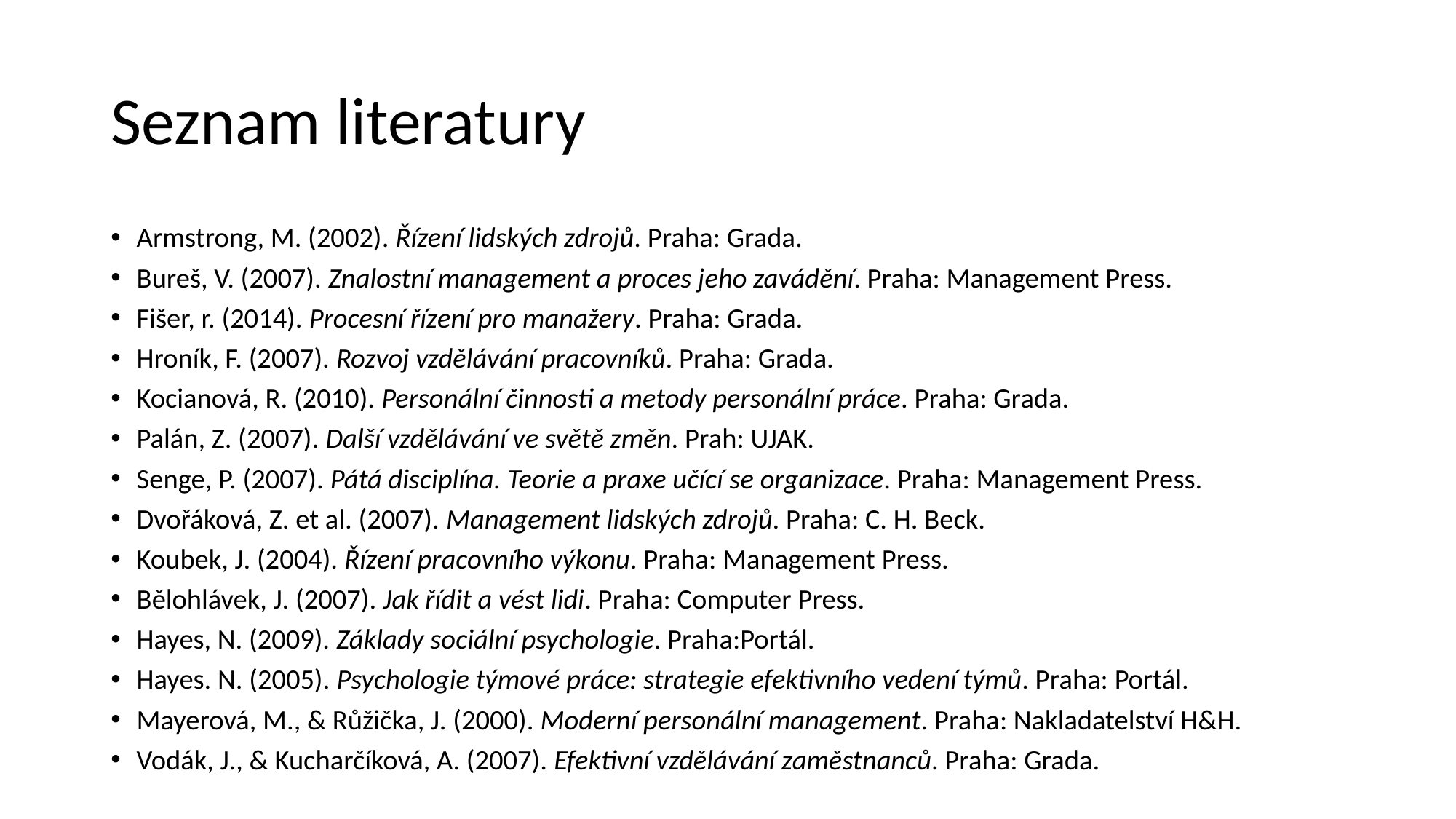

# Seznam literatury
Armstrong, M. (2002). Řízení lidských zdrojů. Praha: Grada.
Bureš, V. (2007). Znalostní management a proces jeho zavádění. Praha: Management Press.
Fišer, r. (2014). Procesní řízení pro manažery. Praha: Grada.
Hroník, F. (2007). Rozvoj vzdělávání pracovníků. Praha: Grada.
Kocianová, R. (2010). Personální činnosti a metody personální práce. Praha: Grada.
Palán, Z. (2007). Další vzdělávání ve světě změn. Prah: UJAK.
Senge, P. (2007). Pátá disciplína. Teorie a praxe učící se organizace. Praha: Management Press.
Dvořáková, Z. et al. (2007). Management lidských zdrojů. Praha: C. H. Beck.
Koubek, J. (2004). Řízení pracovního výkonu. Praha: Management Press.
Bělohlávek, J. (2007). Jak řídit a vést lidi. Praha: Computer Press.
Hayes, N. (2009). Základy sociální psychologie. Praha:Portál.
Hayes. N. (2005). Psychologie týmové práce: strategie efektivního vedení týmů. Praha: Portál.
Mayerová, M., & Růžička, J. (2000). Moderní personální management. Praha: Nakladatelství H&H.
Vodák, J., & Kucharčíková, A. (2007). Efektivní vzdělávání zaměstnanců. Praha: Grada.